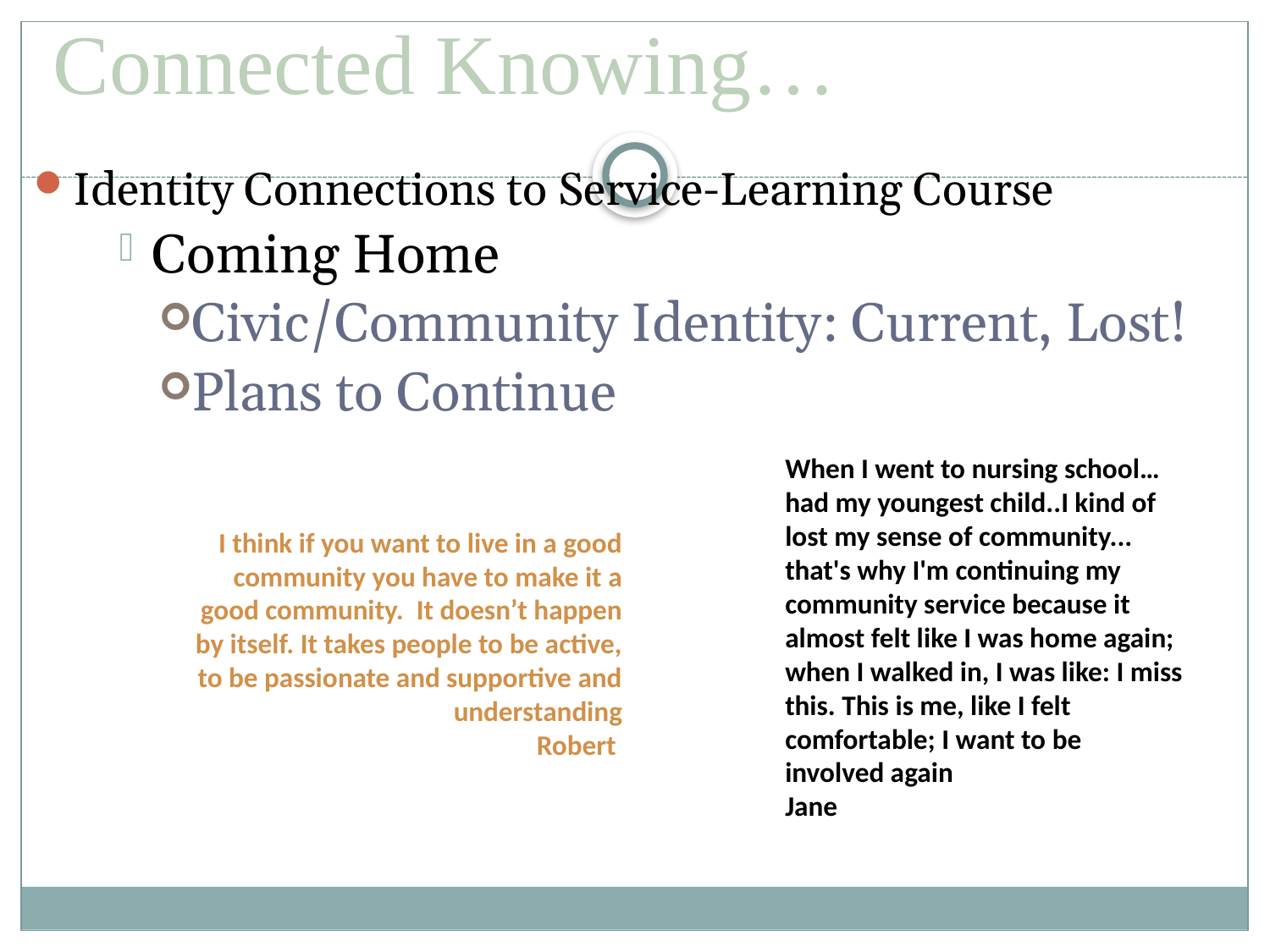

Connected Knowing…
Identity Connections to Service-Learning Course
Coming Home
Civic/Community Identity: Current, Lost!
Plans to Continue
When I went to nursing school…had my youngest child..I kind of lost my sense of community... that's why I'm continuing my community service because it almost felt like I was home again; when I walked in, I was like: I miss this. This is me, like I felt comfortable; I want to be involved again
Jane
I think if you want to live in a good community you have to make it a good community.  It doesn’t happen by itself. It takes people to be active, to be passionate and supportive and understanding
Robert